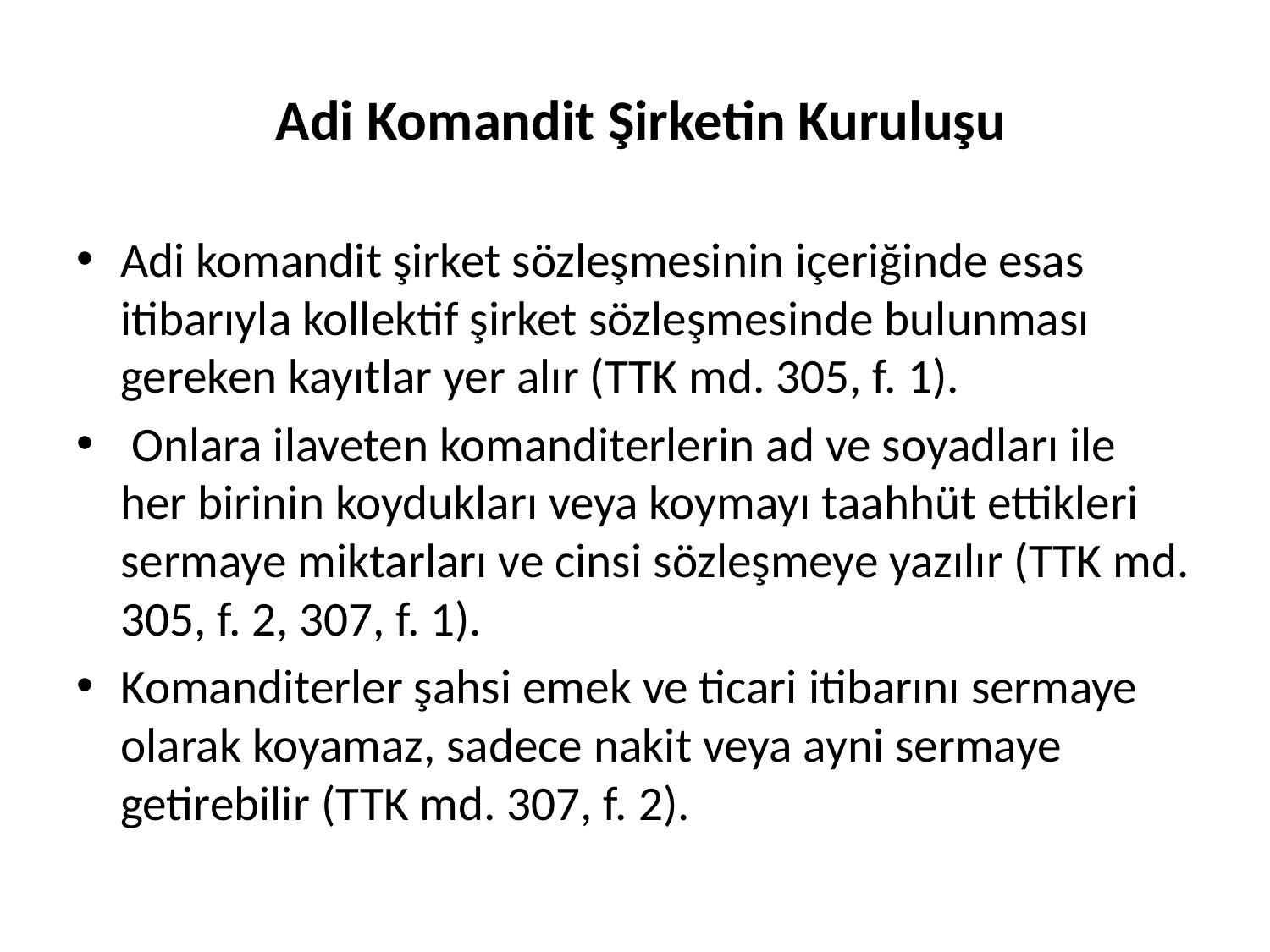

# Adi Komandit Şirketin Kuruluşu
Adi komandit şirket sözleşmesinin içeriğinde esas itibarıyla kollektif şirket sözleşmesinde bulunması gereken kayıtlar yer alır (TTK md. 305, f. 1).
 Onlara ilaveten komanditerlerin ad ve soyadları ile her birinin koydukları veya koymayı taahhüt ettikleri sermaye miktarları ve cinsi sözleşmeye yazılır (TTK md. 305, f. 2, 307, f. 1).
Komanditerler şahsi emek ve ticari itibarını sermaye olarak koyamaz, sadece nakit veya ayni sermaye getirebilir (TTK md. 307, f. 2).